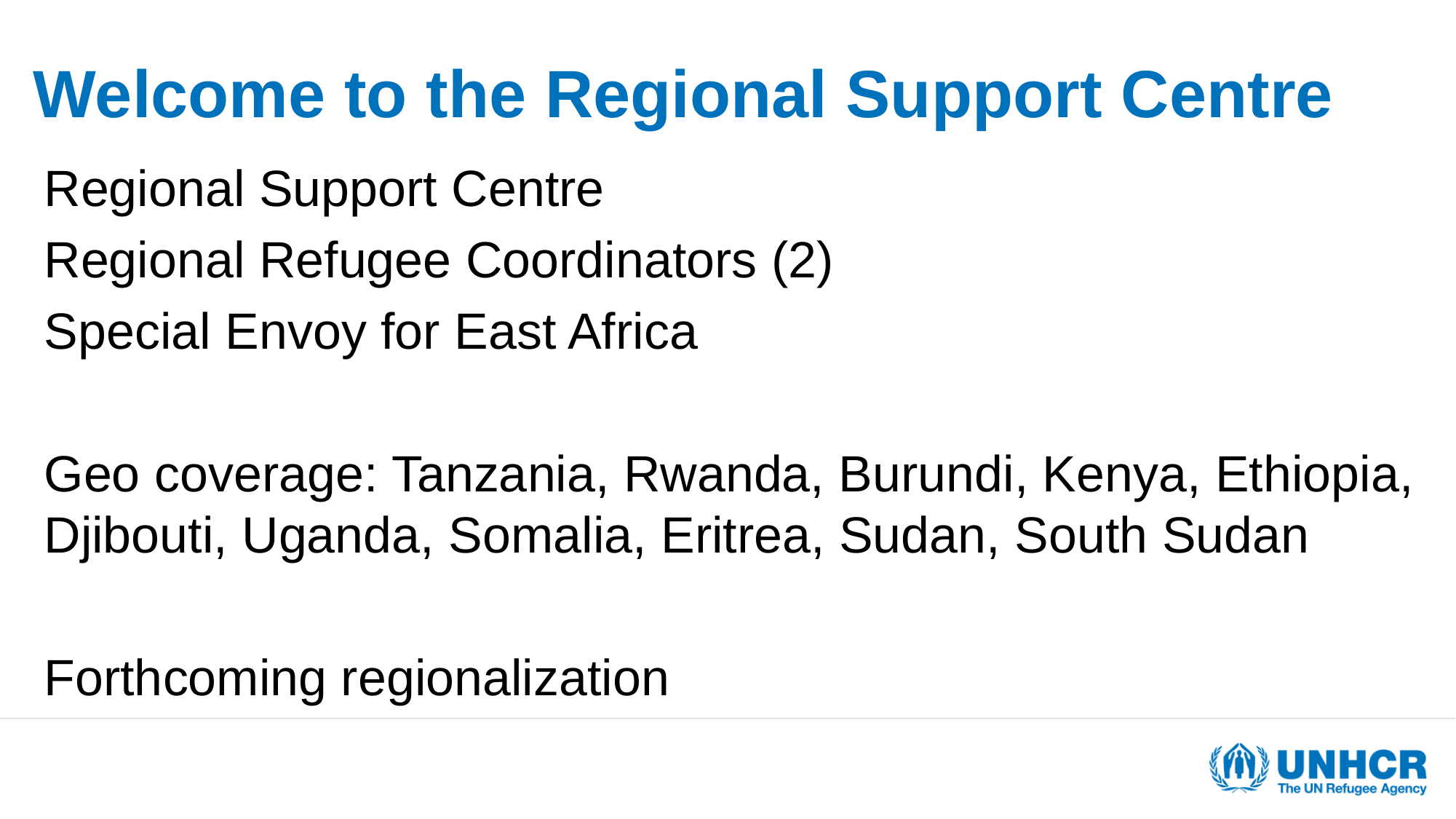

# Welcome to the Regional Support Centre
Regional Support Centre
Regional Refugee Coordinators (2)
Special Envoy for East Africa

Geo coverage: Tanzania, Rwanda, Burundi, Kenya, Ethiopia, Djibouti, Uganda, Somalia, Eritrea, Sudan, South Sudan

Forthcoming regionalization